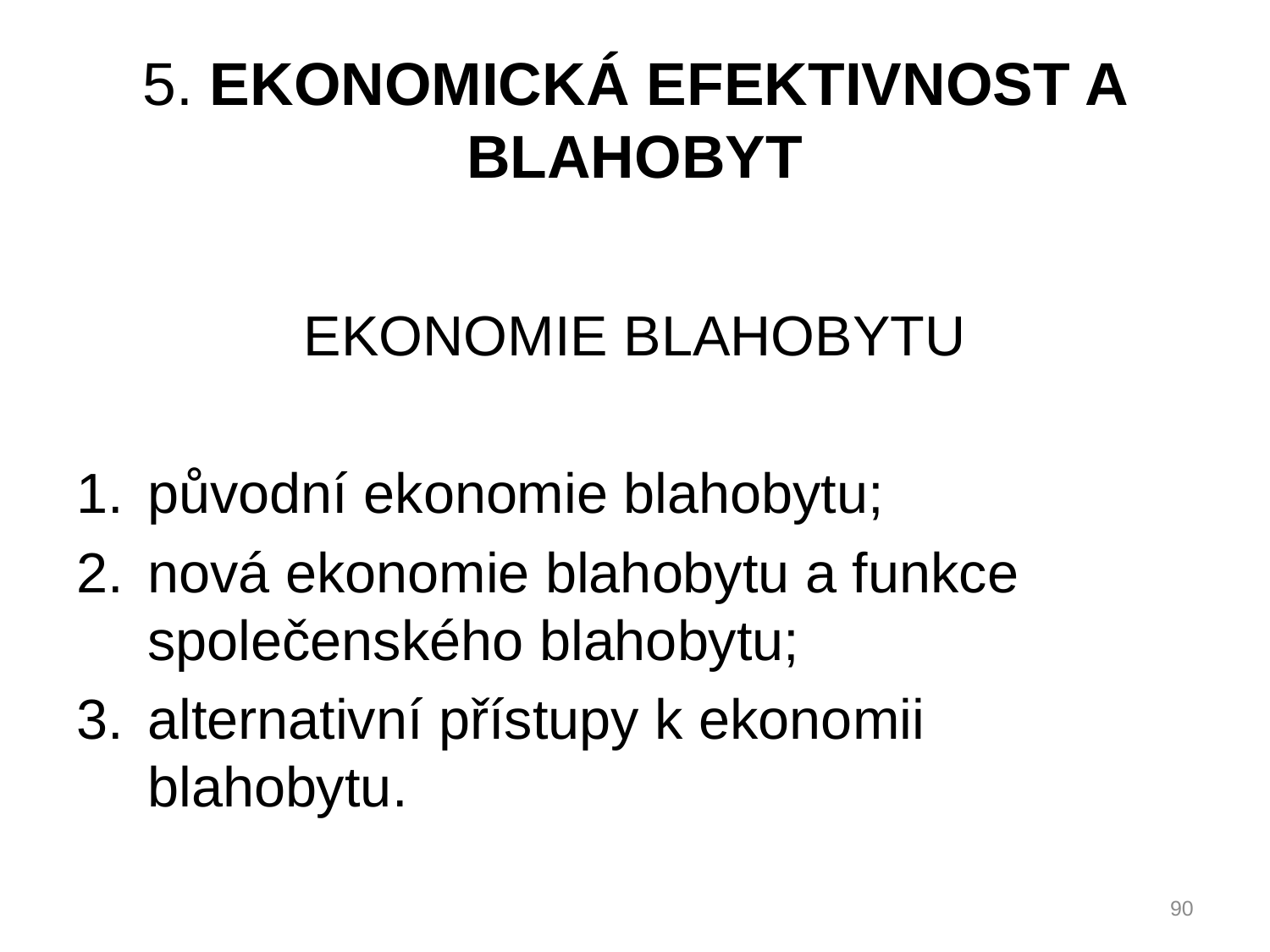

# 5. Ekonomická efektivnost a blahobyt

EKONOMIE BLAHOBYTU

původní ekonomie blahobytu;
nová ekonomie blahobytu a funkce společenského blahobytu;
alternativní přístupy k ekonomii blahobytu.
90